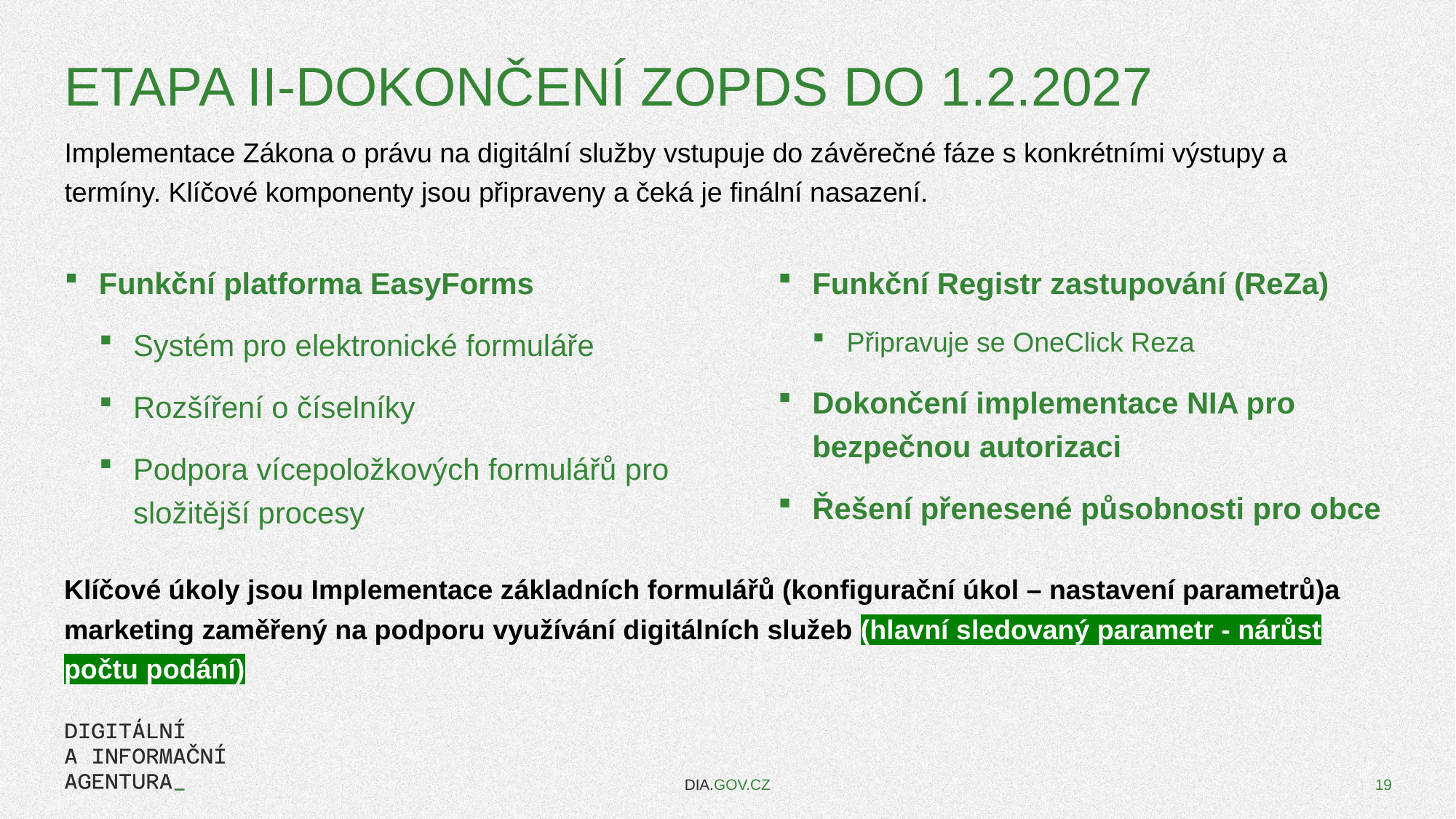

# ETAPA II-Dokončení ZoPDS do 1.2.2027
Implementace Zákona o právu na digitální služby vstupuje do závěrečné fáze s konkrétními výstupy a termíny. Klíčové komponenty jsou připraveny a čeká je finální nasazení.
Funkční platforma EasyForms
Systém pro elektronické formuláře
Rozšíření o číselníky
Podpora vícepoložkových formulářů pro složitější procesy
Funkční Registr zastupování (ReZa)
Připravuje se OneClick Reza
Dokončení implementace NIA pro bezpečnou autorizaci
Řešení přenesené působnosti pro obce
Klíčové úkoly jsou Implementace základních formulářů (konfigurační úkol – nastavení parametrů)a marketing zaměřený na podporu využívání digitálních služeb (hlavní sledovaný parametr - nárůst počtu podání)
DIA.GOV.CZ
19